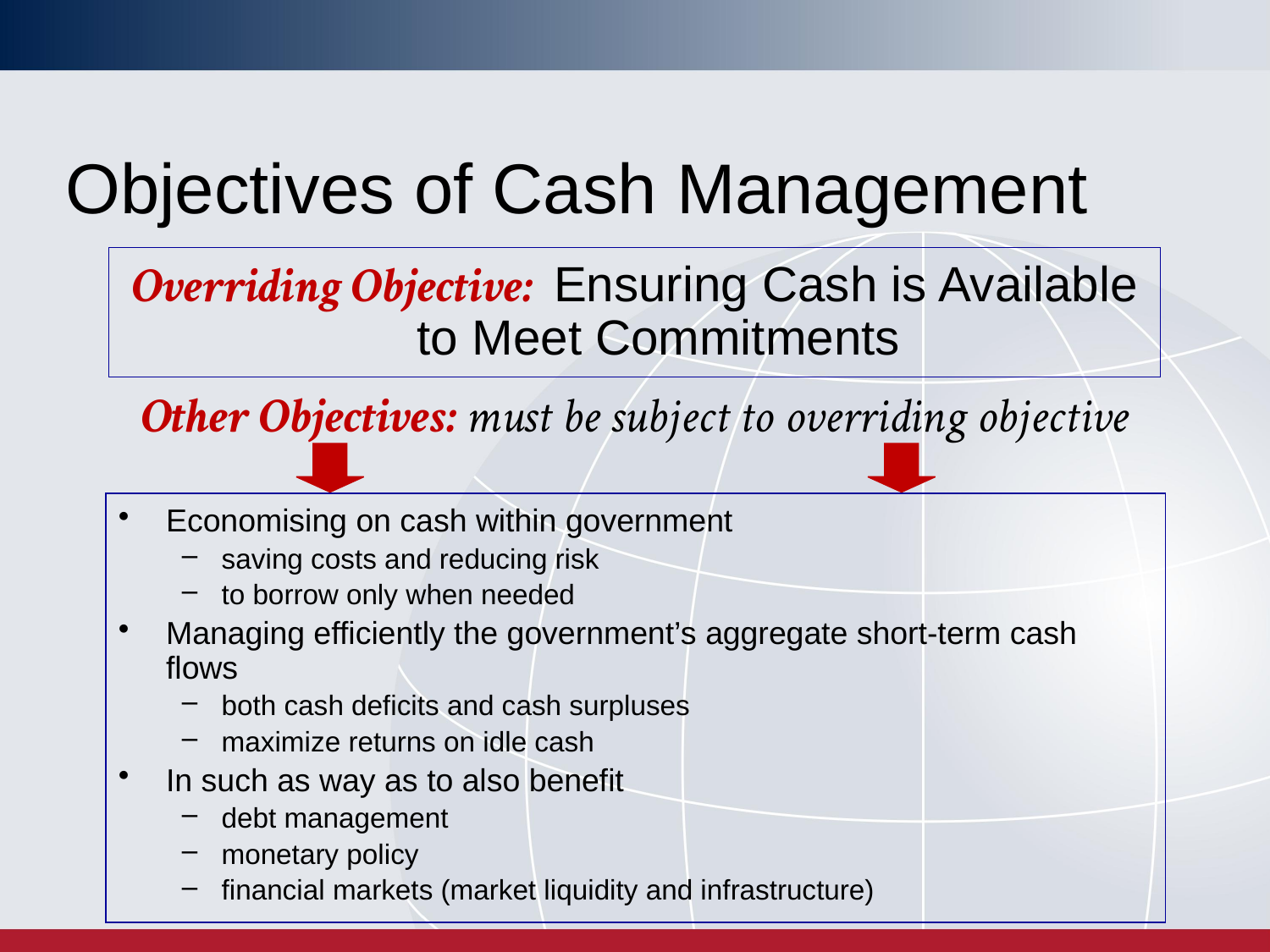

# Objectives of Cash Management
Overriding Objective:  Ensuring Cash is Available to Meet Commitments
Other Objectives: must be subject to overriding objective

Economising on cash within government
saving costs and reducing risk
to borrow only when needed
Managing efficiently the government’s aggregate short-term cash flows
both cash deficits and cash surpluses
maximize returns on idle cash
In such as way as to also benefit
debt management
monetary policy
financial markets (market liquidity and infrastructure)